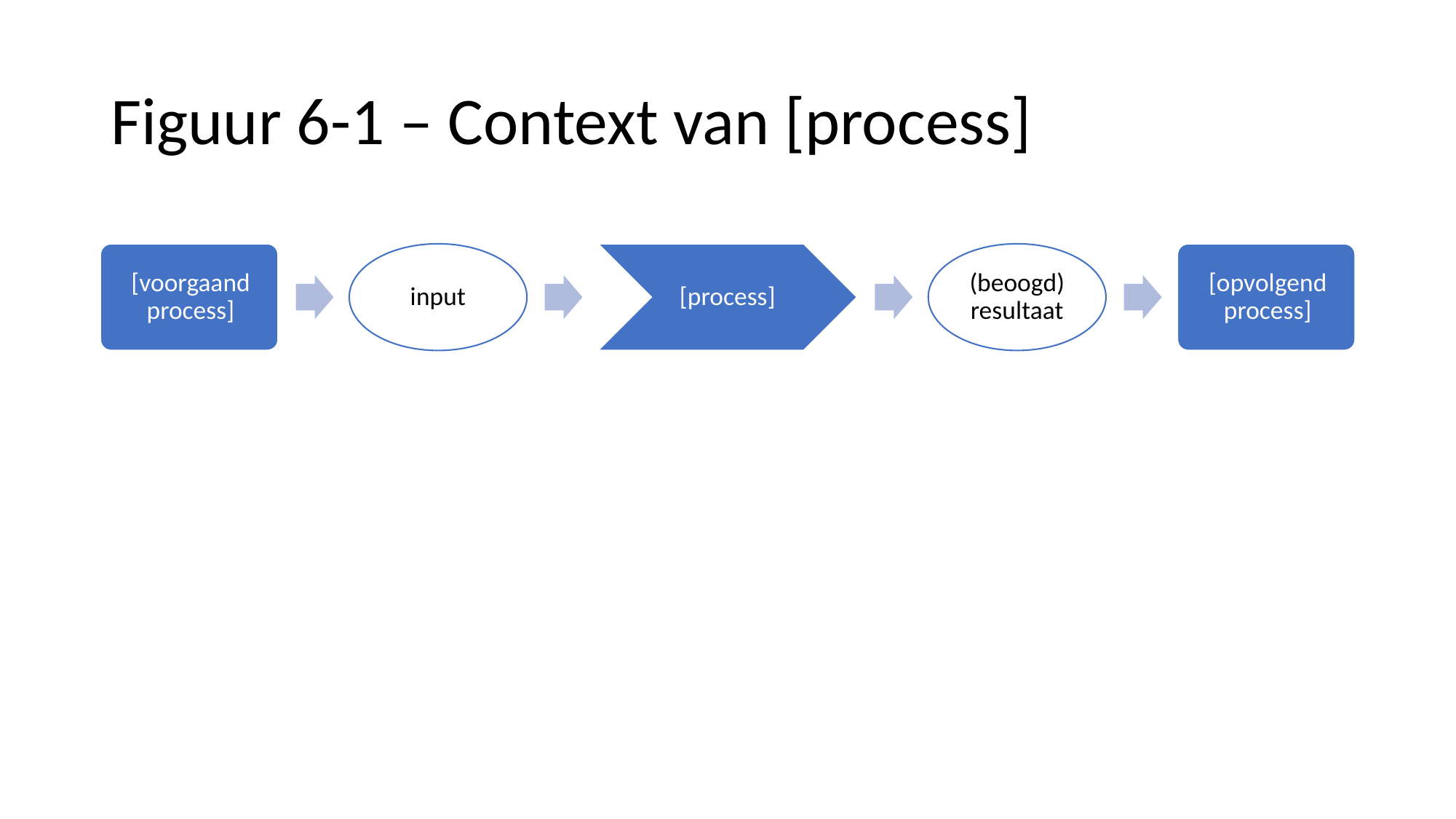

# Figuur 6-1 – Context van [process]
[voorgaand process]

input

[process]

(beoogd) resultaat

[opvolgend process]